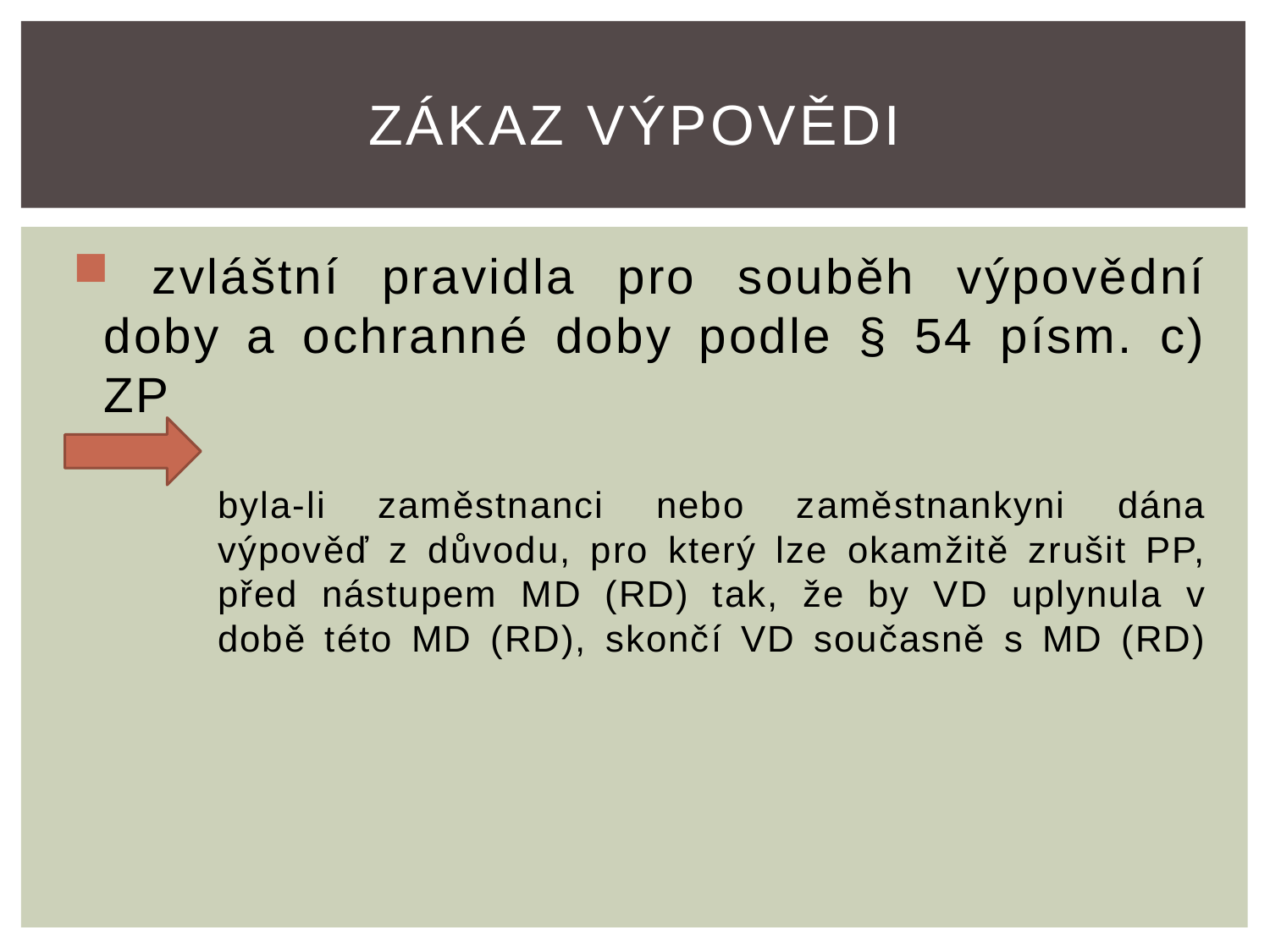

# Zákaz výpovědi
 zvláštní pravidla pro souběh výpovědní doby a ochranné doby podle § 54 písm. c) ZP

byla-li zaměstnanci nebo zaměstnankyni dána výpověď z důvodu, pro který lze okamžitě zrušit PP, před nástupem MD (RD) tak, že by VD uplynula v době této MD (RD), skončí VD současně s MD (RD)